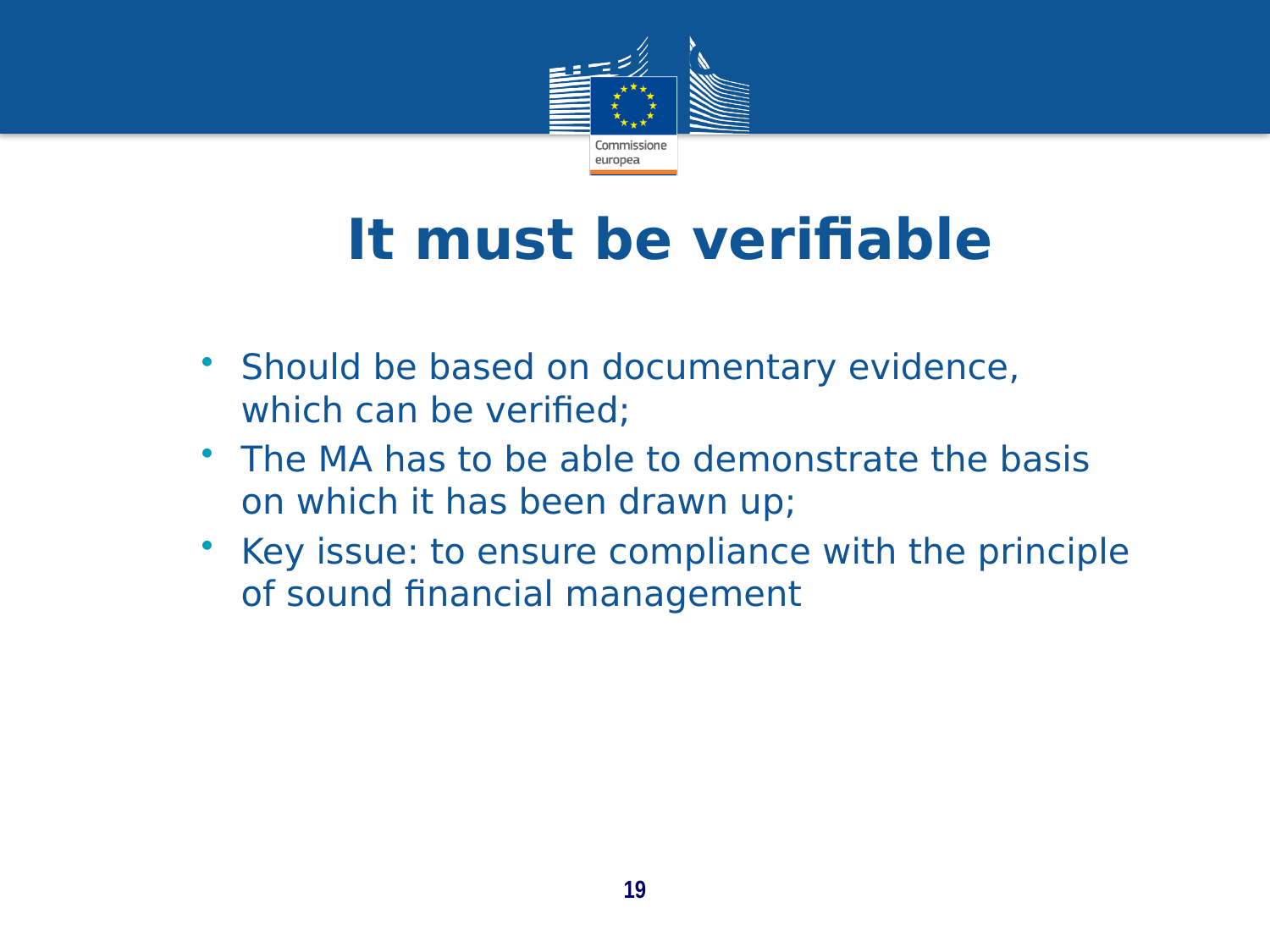

# THE AUDIT OF SIMPLIFIED COST OPTIONS

It must be verifiable

Should be based on documentary evidence, which can be verified;
The MA has to be able to demonstrate the basis on which it has been drawn up;
Key issue: to ensure compliance with the principle of sound financial management

19